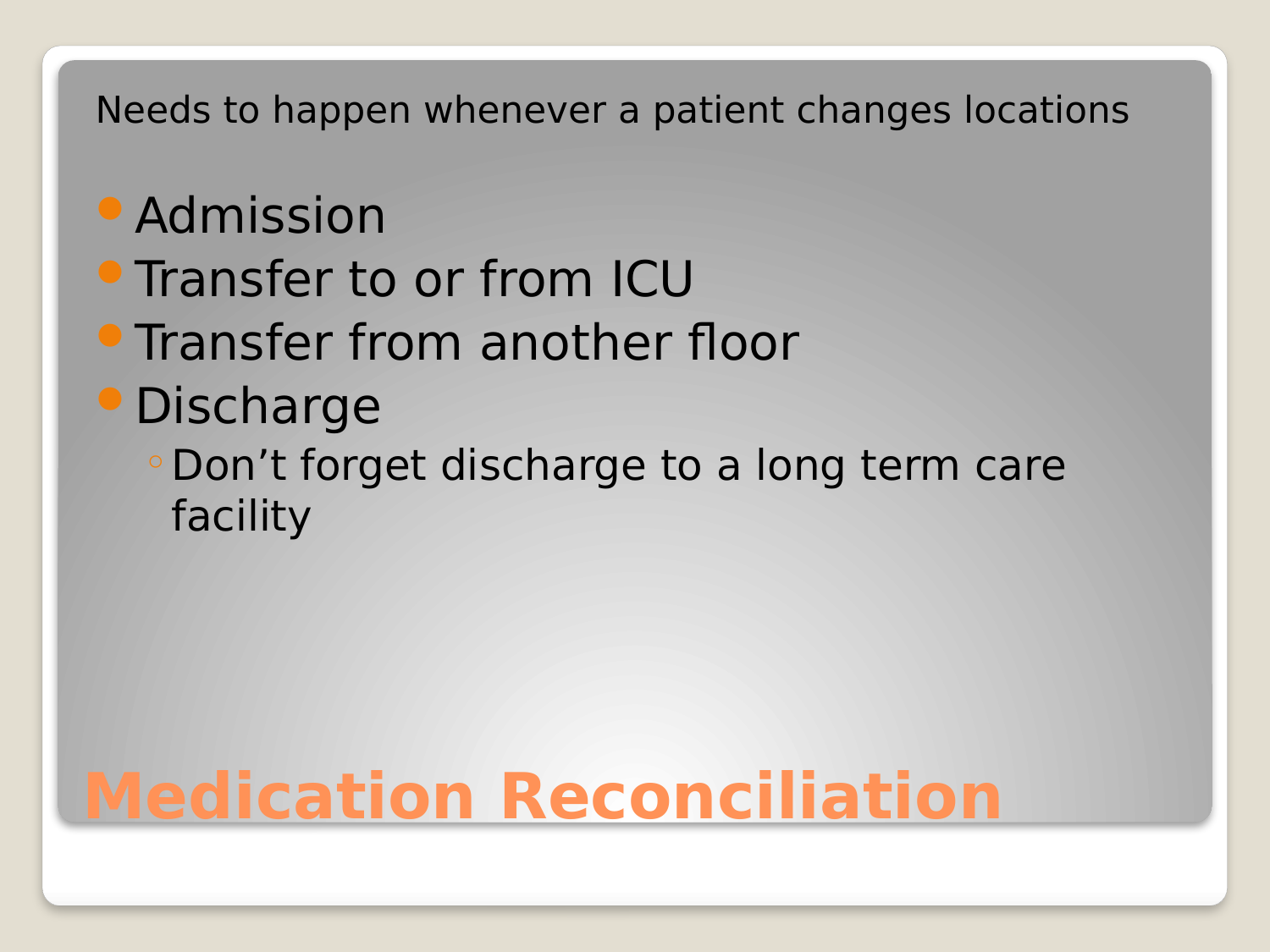

Needs to happen whenever a patient changes locations

Admission
Transfer to or from ICU
Transfer from another floor
Discharge
Don’t forget discharge to a long term care facility
# Medication Reconciliation